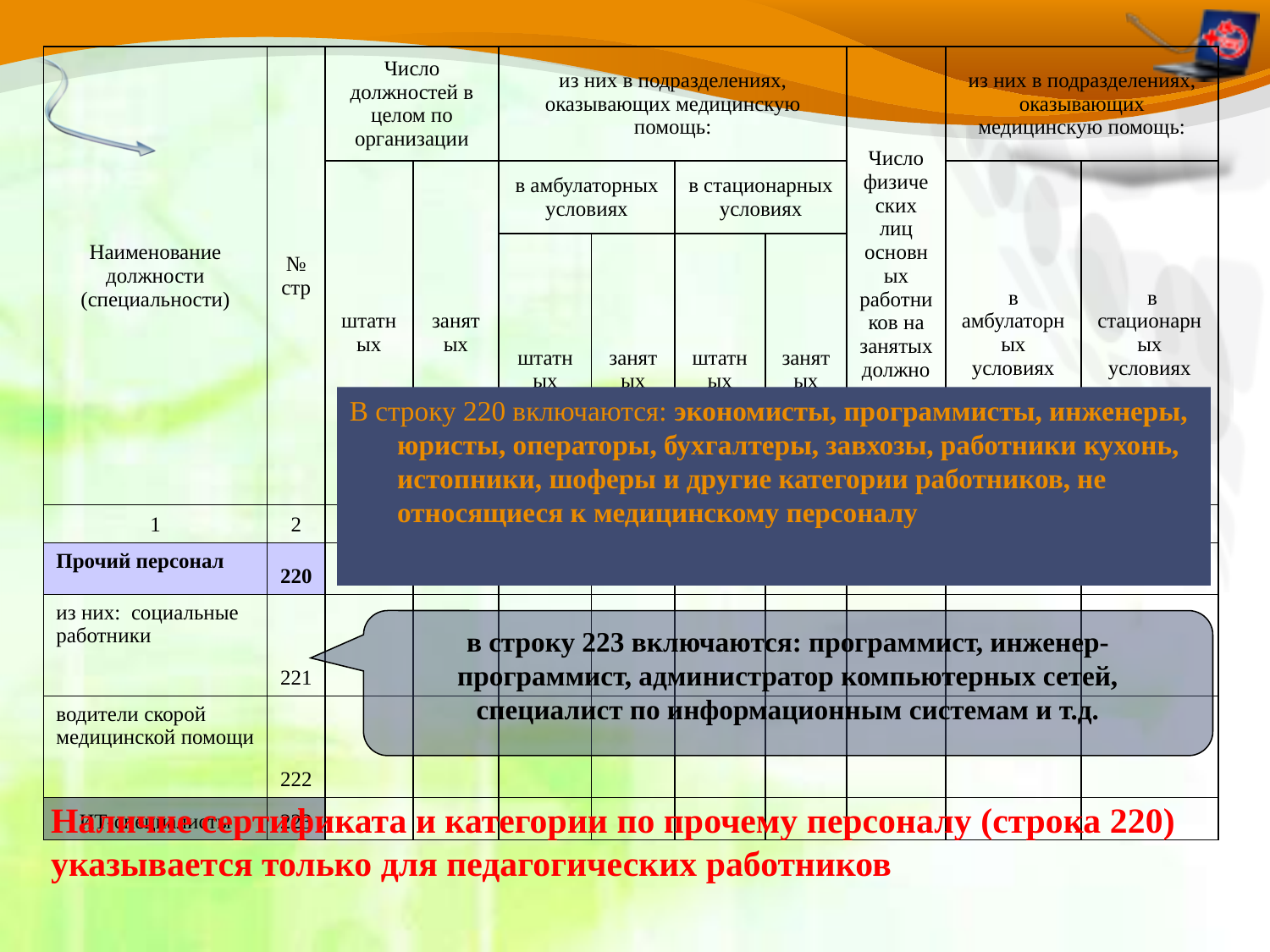

| Наименование должности (специальности) | № стр | Число должностей в целом по организации |  | из них в подразделениях, оказывающих медицинскую помощь: |  |  |  | Число физических лиц основных работников на занятых должностях | из них в подразделениях, оказывающих медицинскую помощь: |  |
| --- | --- | --- | --- | --- | --- | --- | --- | --- | --- | --- |
|  |  | штатных | занятых | в амбулаторных условиях |  | в стационарных условиях |  |  | в амбулаторных условиях | в стационарных условиях |
|  |  |  |  | штатных | занятых | штатных | занятых |  |  |  |
| 1 | 2 | 3 | 4 | 5 | 6 | 7 | 8 | 9 | 10 | 11 |
| Прочий персонал | 220 |  |  |  |  |  |  |  |  |  |
| из них: социальные работники | 221 |  |  |  |  |  |  |  |  |  |
| водители скорой медицинской помощи | 222 |  |  |  |  |  |  |  |  |  |
| ИТ-специалисты | 223 |  |  |  |  |  |  |  |  |  |
В строку 220 включаются: экономисты, программисты, инженеры, юристы, операторы, бухгалтеры, завхозы, работники кухонь, истопники, шоферы и другие категории работников, не относящиеся к медицинскому персоналу
в строку 223 включаются: программист, инженер-программист, администратор компьютерных сетей, специалист по информационным системам и т.д.
Наличие сертификата и категории по прочему персоналу (строка 220) указывается только для педагогических работников